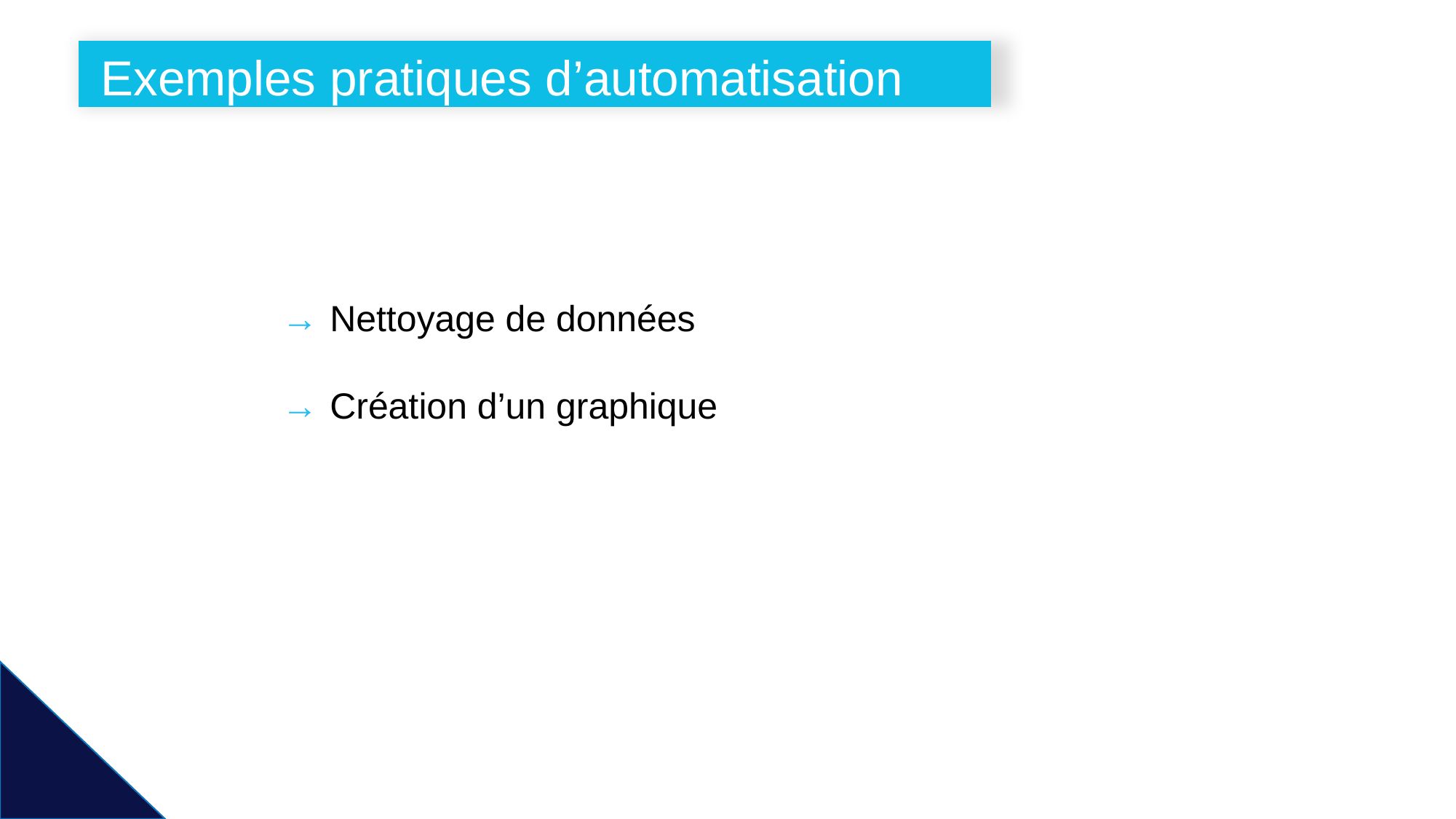

# Exemples pratiques d’automatisation
→ Nettoyage de données
→ Création d’un graphique